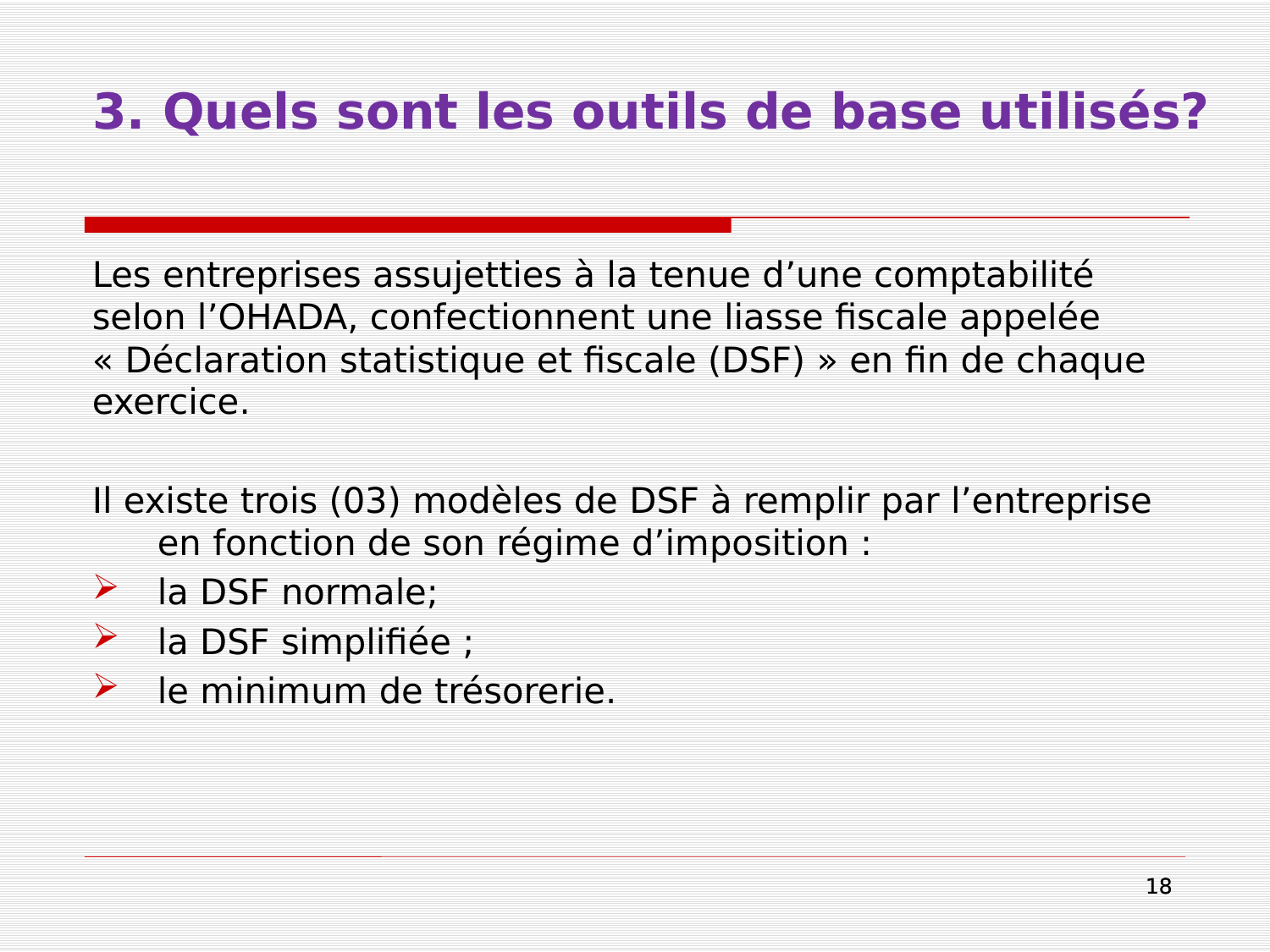

# 3. Quels sont les outils de base utilisés?
Les entreprises assujetties à la tenue d’une comptabilité selon l’OHADA, confectionnent une liasse fiscale appelée « Déclaration statistique et fiscale (DSF) » en fin de chaque exercice.

Il existe trois (03) modèles de DSF à remplir par l’entreprise en fonction de son régime d’imposition :
la DSF normale;
la DSF simplifiée ;
le minimum de trésorerie.
18
18